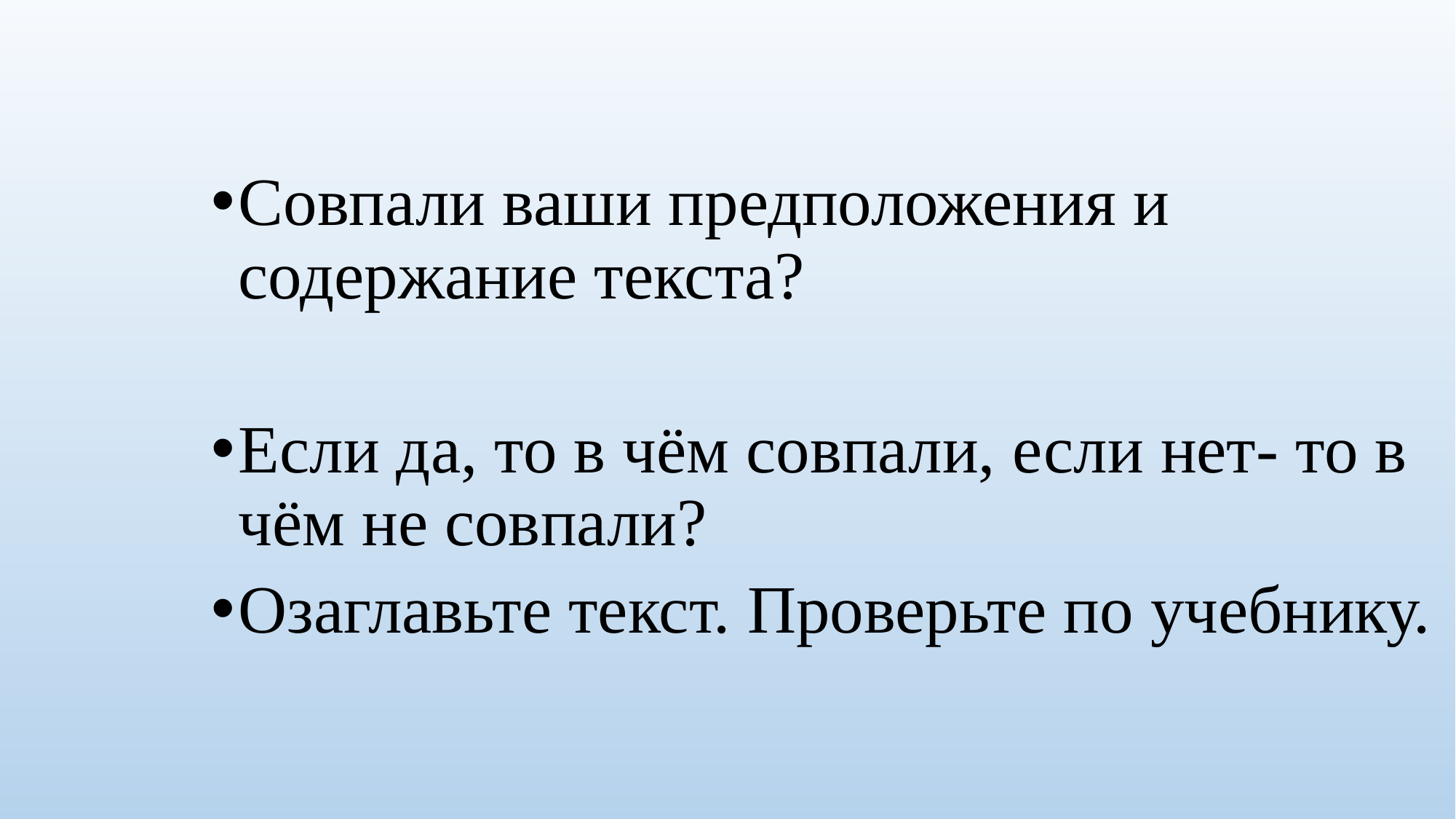

Совпали ваши предположения и содержание текста?

Если да, то в чём совпали, если нет- то в чём не совпали?
Озаглавьте текст. Проверьте по учебнику.